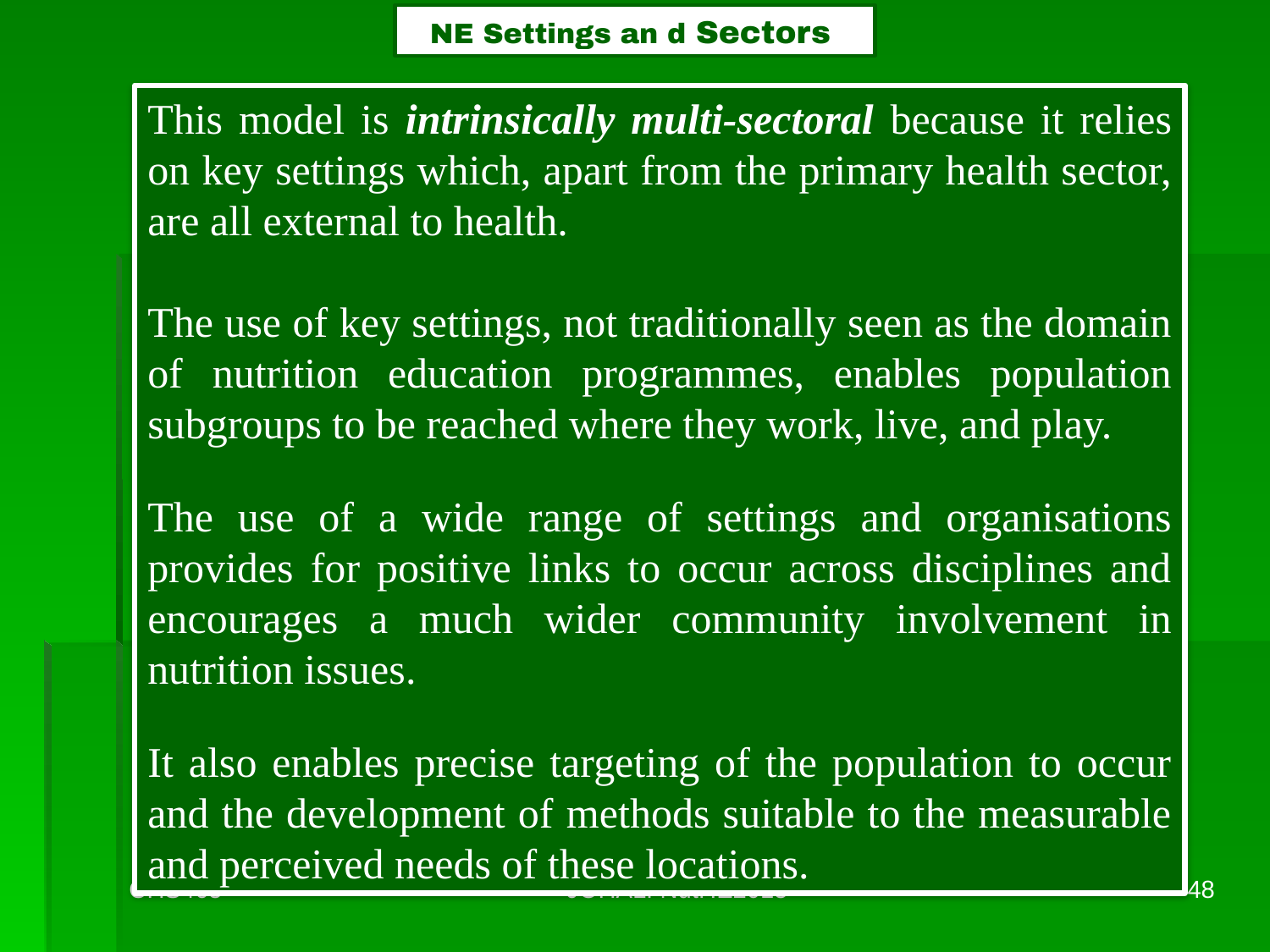

NE Settings an d Sectors
This model is intrinsically multi-sectoral because it relies on key settings which, apart from the primary health sector, are all external to health.

The use of key settings, not traditionally seen as the domain of nutrition education programmes, enables population subgroups to be reached where they work, live, and play.

The use of a wide range of settings and organisations provides for positive links to occur across disciplines and encourages a much wider community involvement in nutrition issues.

It also enables precise targeting of the population to occur and the development of methods suitable to the measurable and perceived needs of these locations.
CHS465
JOHALI NutHE2015
48